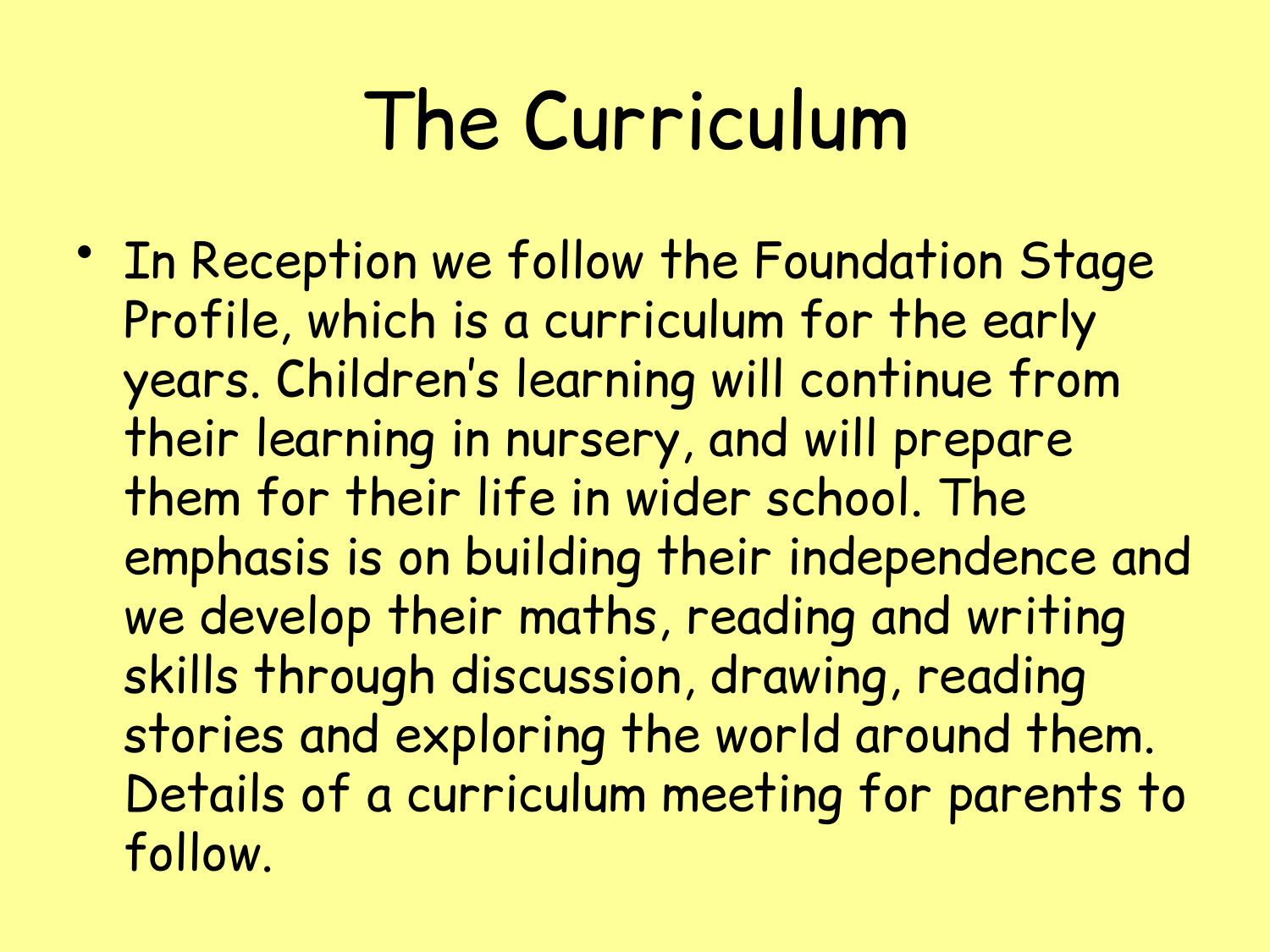

# The Curriculum
In Reception we follow the Foundation Stage Profile, which is a curriculum for the early years. Children’s learning will continue from their learning in nursery, and will prepare them for their life in wider school. The emphasis is on building their independence and we develop their maths, reading and writing skills through discussion, drawing, reading stories and exploring the world around them. Details of a curriculum meeting for parents to follow.